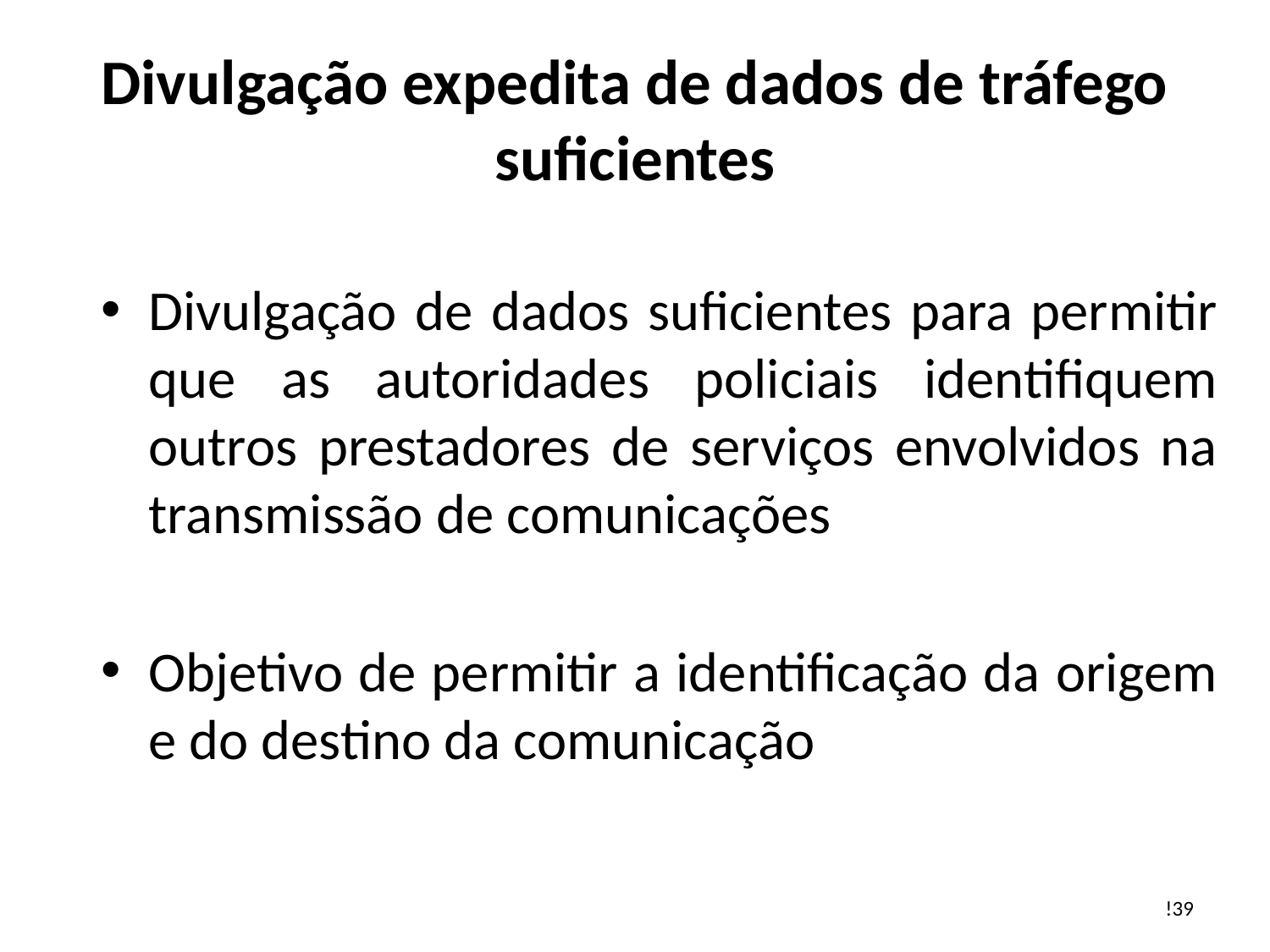

# Divulgação expedita de dados de tráfego suficientes
Divulgação de dados suficientes para permitir que as autoridades policiais identifiquem outros prestadores de serviços envolvidos na transmissão de comunicações

Objetivo de permitir a identificação da origem e do destino da comunicação
!39